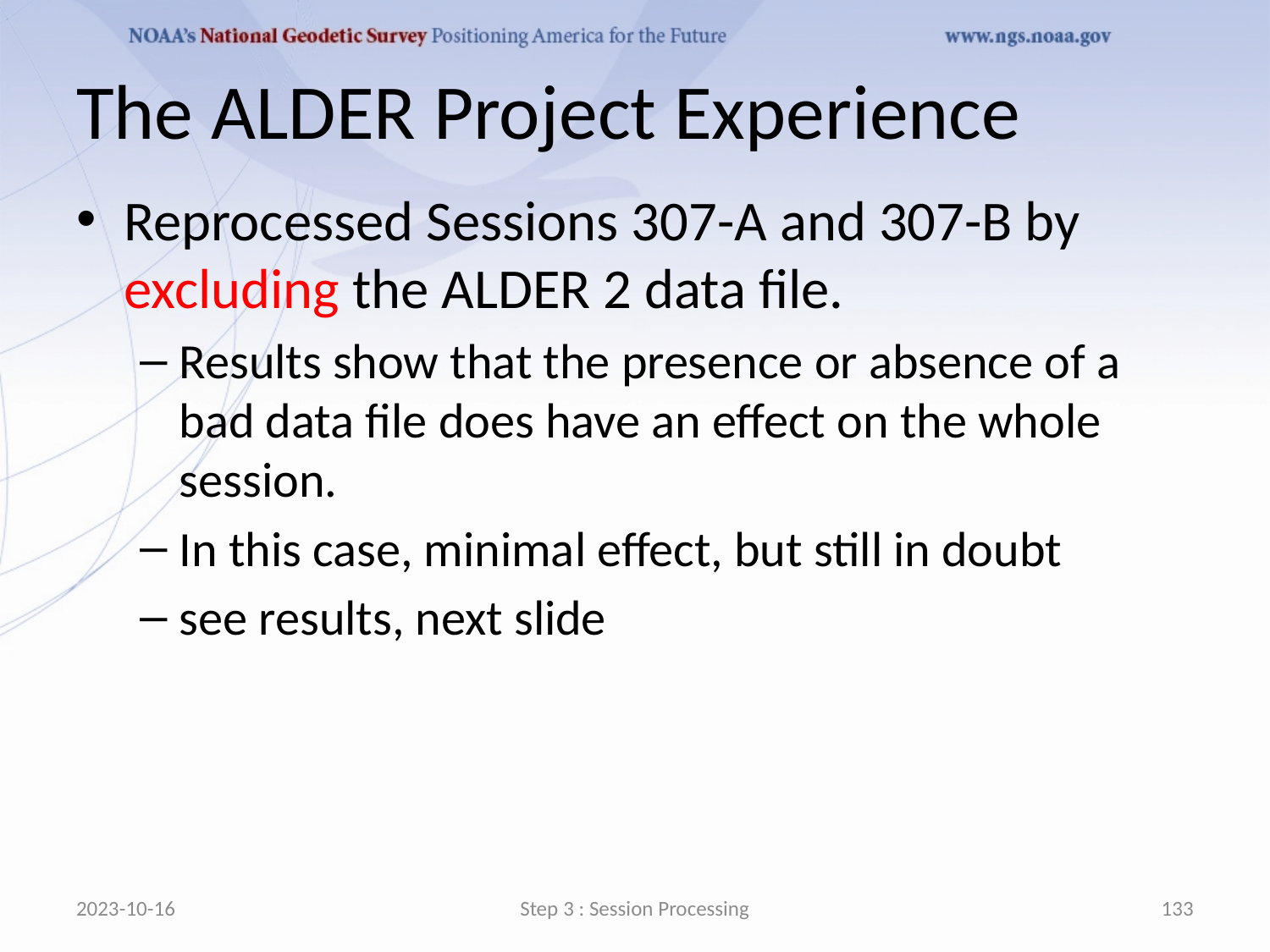

# The ALDER Project Experience
Reprocessed Sessions 307-A and 307-B by excluding the ALDER 2 data file.
Results show that the presence or absence of a bad data file does have an effect on the whole session.
In this case, minimal effect, but still in doubt
see results, next slide
2023-10-16
Step 3 : Session Processing
133